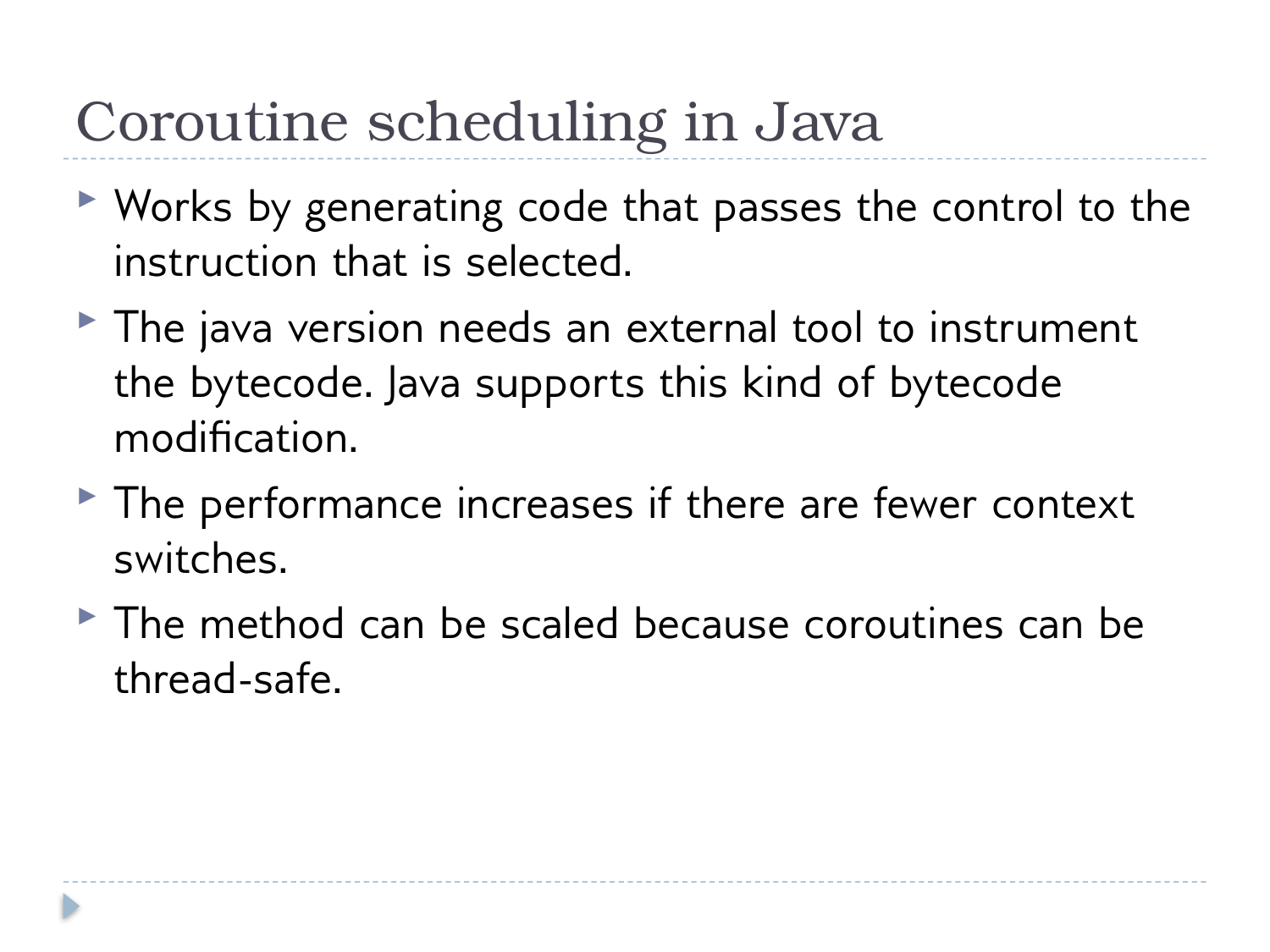

# Coroutine scheduling in Java
Works by generating code that passes the control to the instruction that is selected.
The java version needs an external tool to instrument the bytecode. Java supports this kind of bytecode modification.
The performance increases if there are fewer context switches.
The method can be scaled because coroutines can be thread-safe.